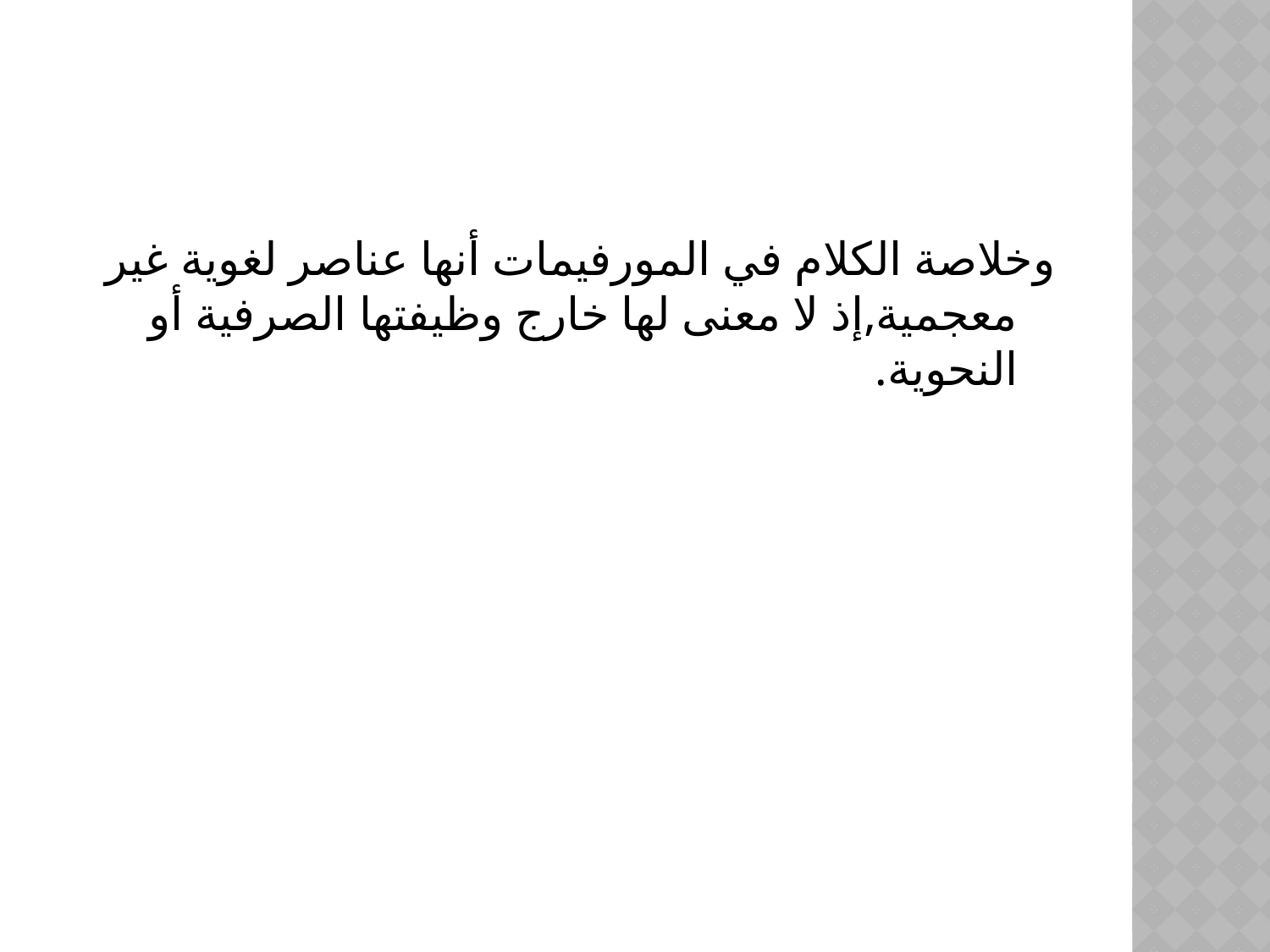

#
وخلاصة الكلام في المورفيمات أنها عناصر لغوية غير معجمية,إذ لا معنى لها خارج وظيفتها الصرفية أو النحوية.